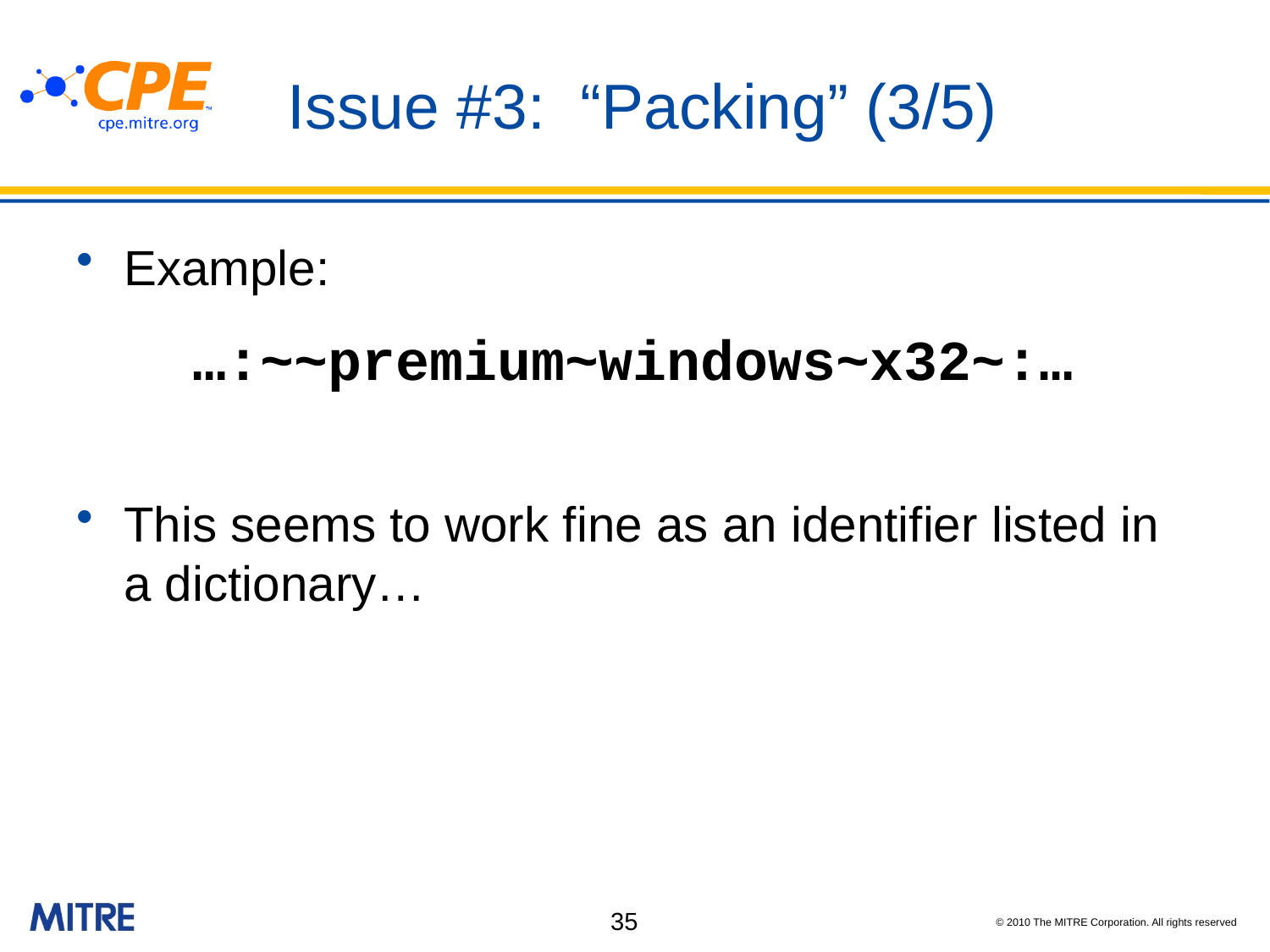

# Issue #3:  “Packing” (3/5)
Example:

…:~~premium~windows~x32~:…
This seems to work fine as an identifier listed in a dictionary…
35